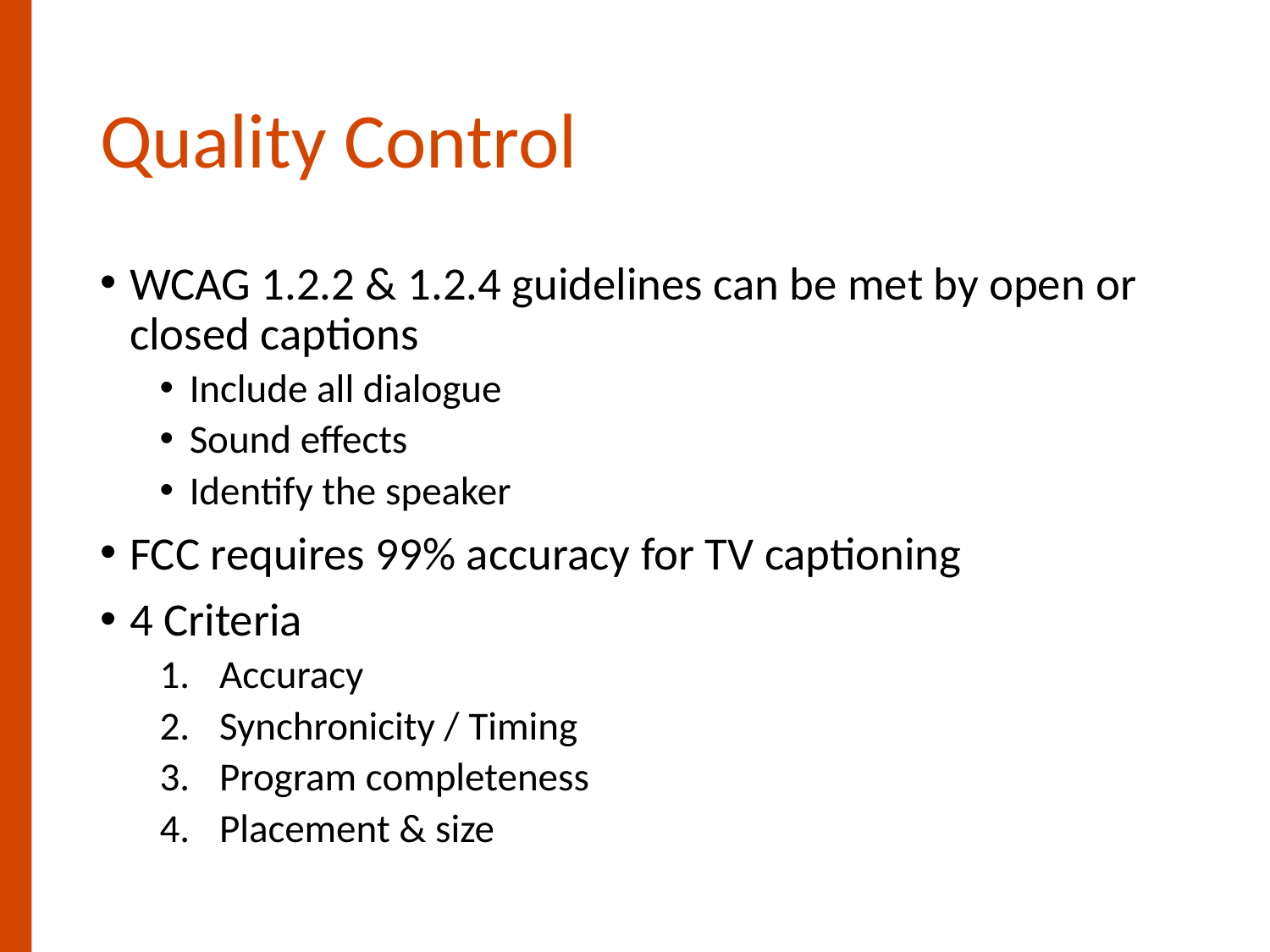

# Quality Control
WCAG 1.2.2 & 1.2.4 guidelines can be met by open or closed captions
Include all dialogue
Sound effects
Identify the speaker
FCC requires 99% accuracy for TV captioning
4 Criteria
Accuracy
Synchronicity / Timing
Program completeness
Placement & size